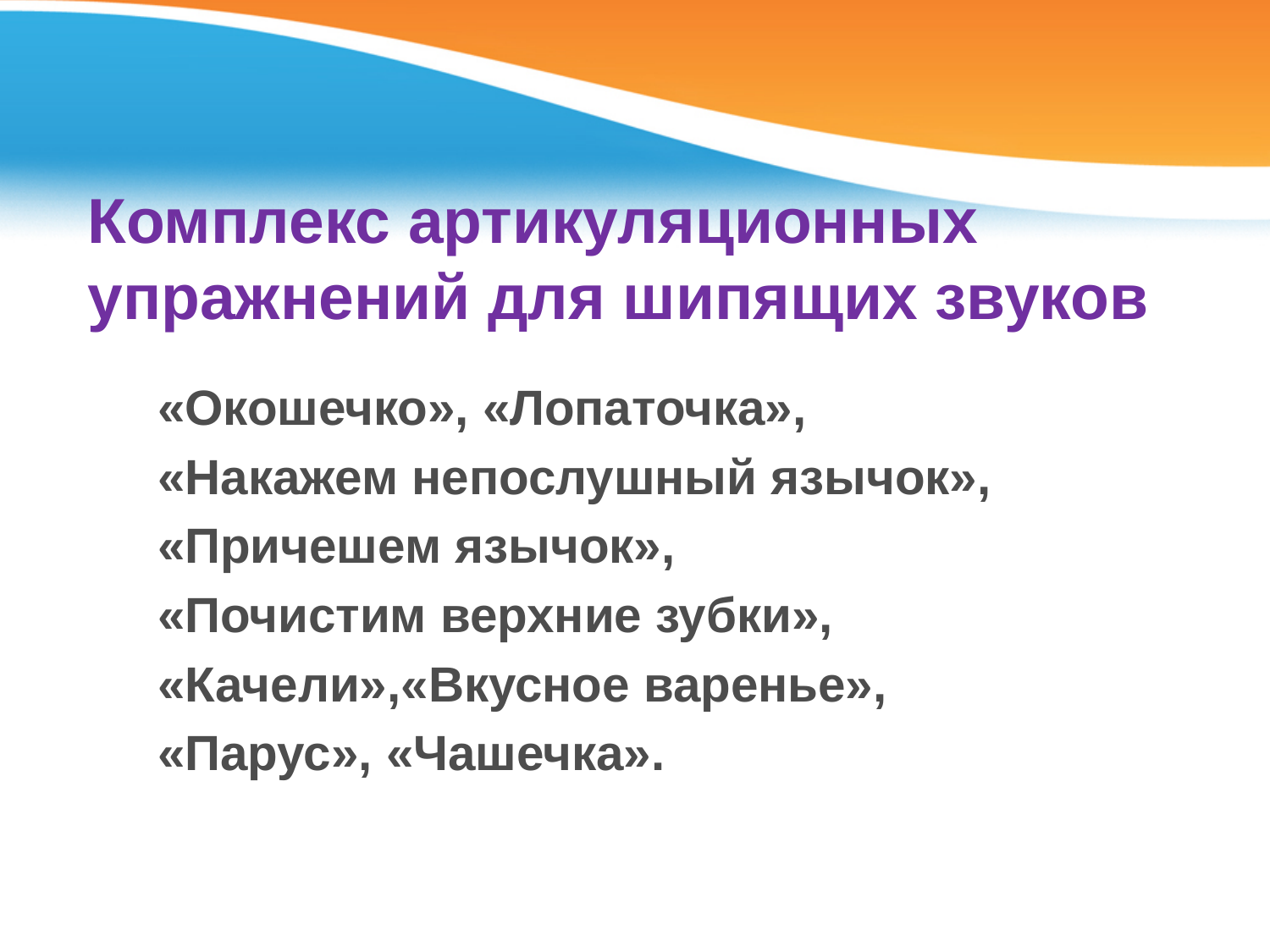

# Комплекс артикуляционных упражнений для шипящих звуков
«Окошечко», «Лопаточка»,
«Накажем непослушный язычок»,
«Причешем язычок»,
«Почистим верхние зубки»,
«Качели»,«Вкусное варенье»,
«Парус», «Чашечка».